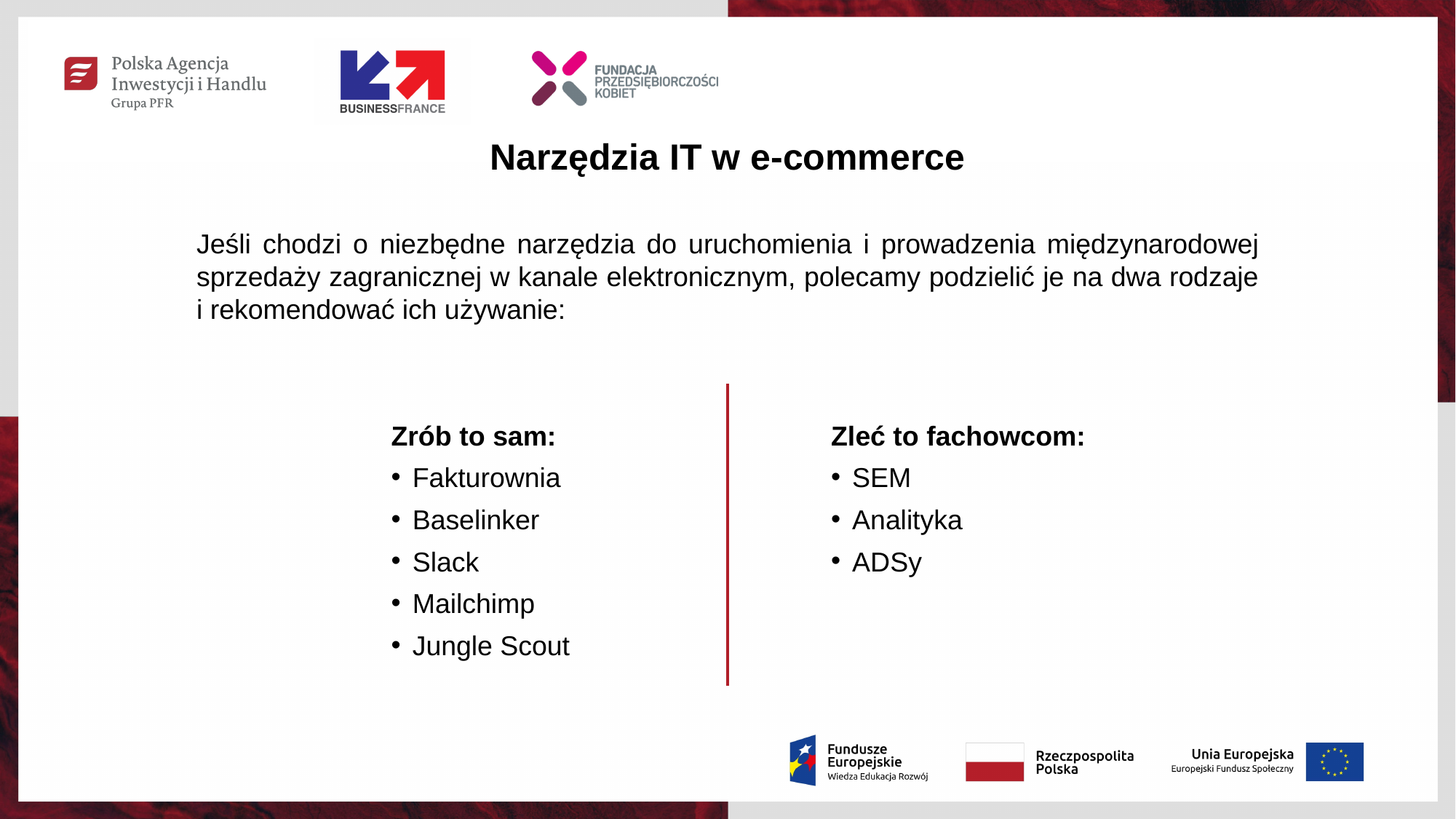

Narzędzia IT w e-commerce
Jeśli chodzi o niezbędne narzędzia do uruchomienia i prowadzenia międzynarodowej sprzedaży zagranicznej w kanale elektronicznym, polecamy podzielić je na dwa rodzaje i rekomendować ich używanie:
Zrób to sam:
Fakturownia
Baselinker
Slack
Mailchimp
Jungle Scout

Zleć to fachowcom:
SEM
Analityka
ADSy